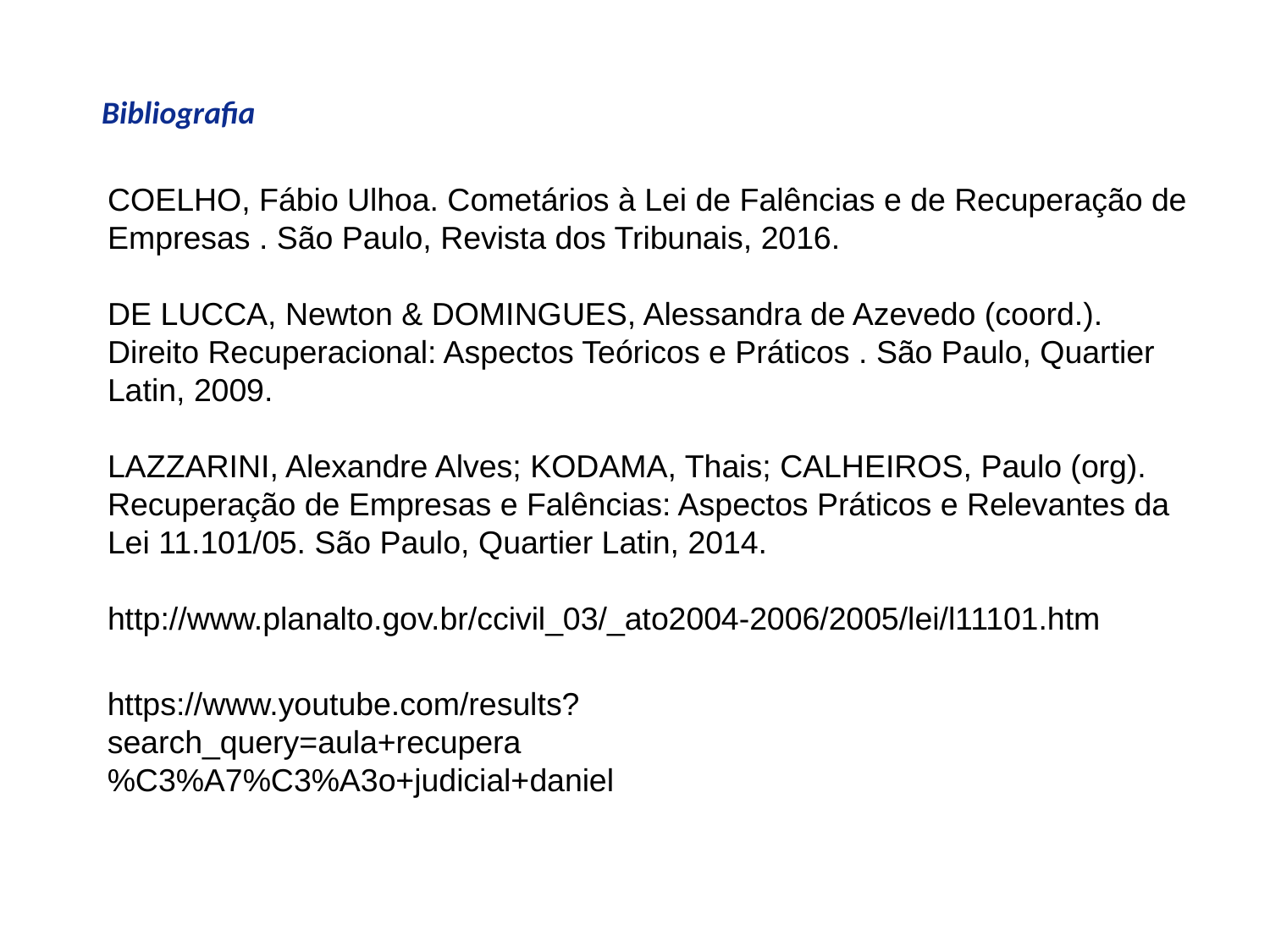

# PRÁTICA PERICIAL EM FALÊNCIA E RECUPERAÇÃO JUDICIAL
Bibliografia
COELHO, Fábio Ulhoa. Cometários à Lei de Falências e de Recuperação de Empresas . São Paulo, Revista dos Tribunais, 2016.

DE LUCCA, Newton & DOMINGUES, Alessandra de Azevedo (coord.). Direito Recuperacional: Aspectos Teóricos e Práticos . São Paulo, Quartier Latin, 2009.

LAZZARINI, Alexandre Alves; KODAMA, Thais; CALHEIROS, Paulo (org). Recuperação de Empresas e Falências: Aspectos Práticos e Relevantes da Lei 11.101/05. São Paulo, Quartier Latin, 2014.

http://www.planalto.gov.br/ccivil_03/_ato2004-2006/2005/lei/l11101.htm

https://www.youtube.com/results?search_query=aula+recupera%C3%A7%C3%A3o+judicial+daniel